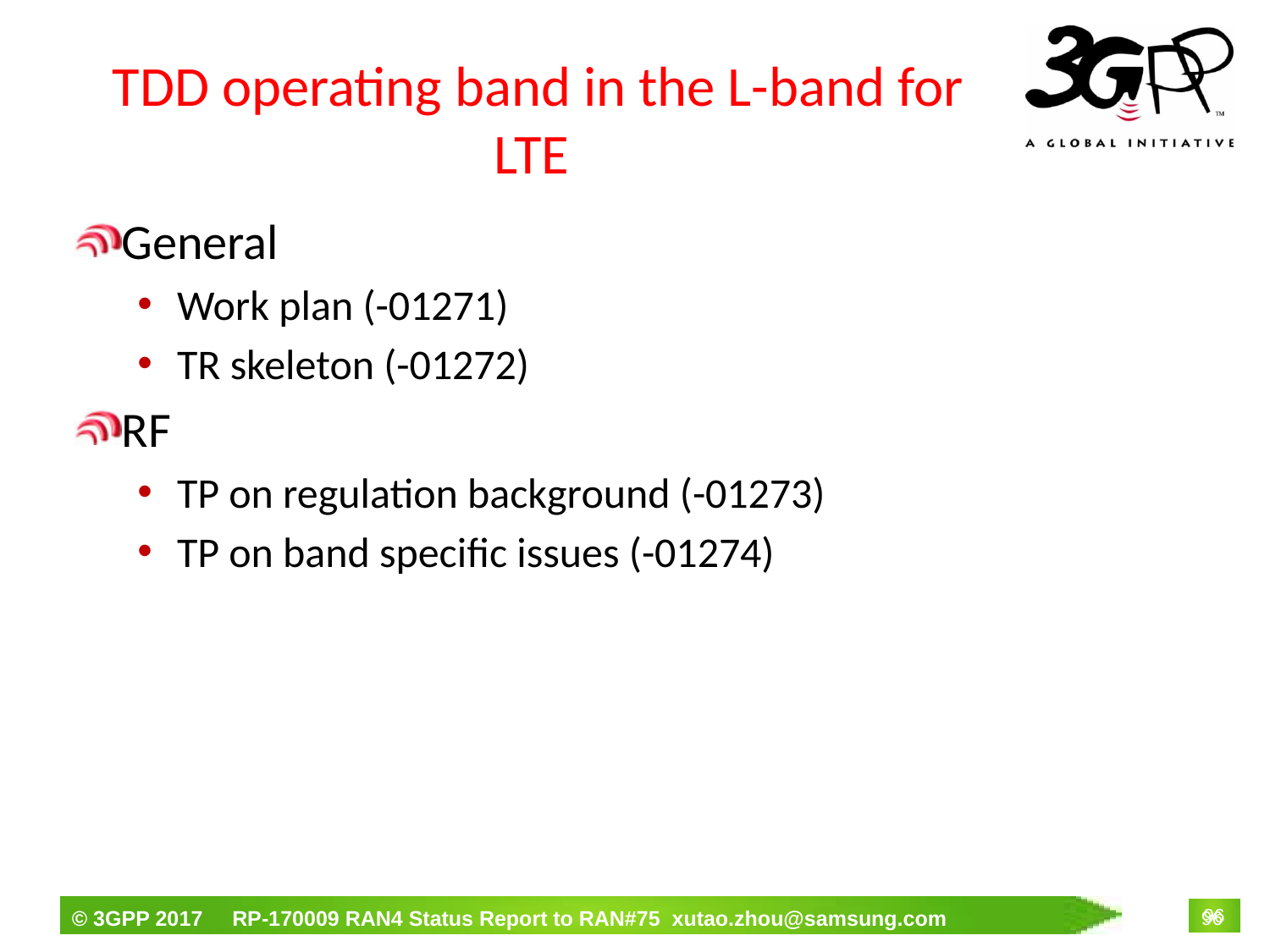

# TDD operating band in the L-band for LTE
General
Work plan (-01271)
TR skeleton (-01272)
RF
TP on regulation background (-01273)
TP on band specific issues (-01274)

96